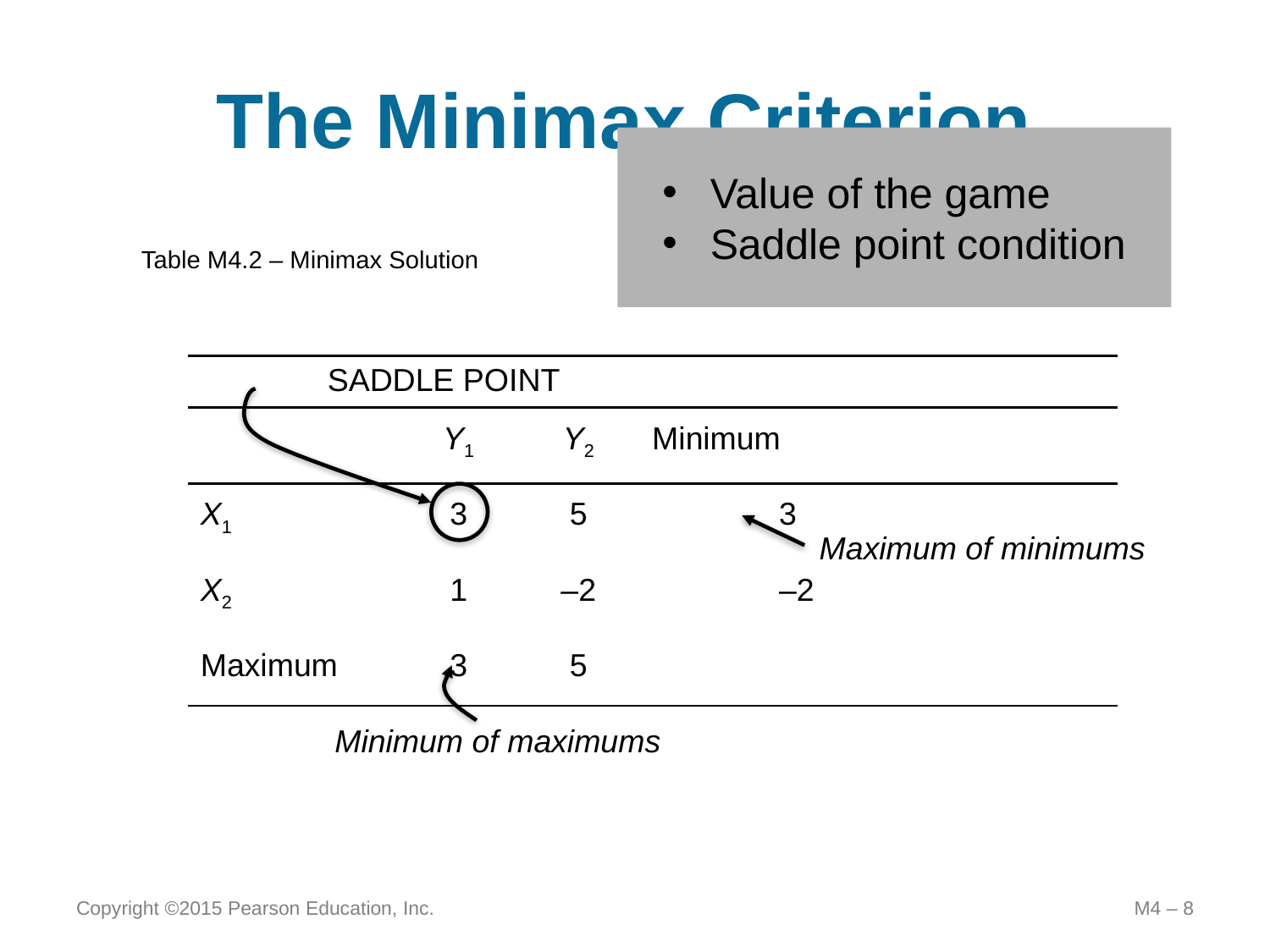

# The Minimax Criterion
Value of the game
Saddle point condition
Table M4.2 – Minimax Solution
| SADDLE POINT |  |  |  |
| --- | --- | --- | --- |
|  | Y1 | Y2 | Minimum |
| X1 | 3 | 5 | 3 |
| X2 | 1 | –2 | –2 |
| Maximum | 3 | 5 |  |

Maximum of minimums

Minimum of maximums
Copyright ©2015 Pearson Education, Inc.
M4 – 8